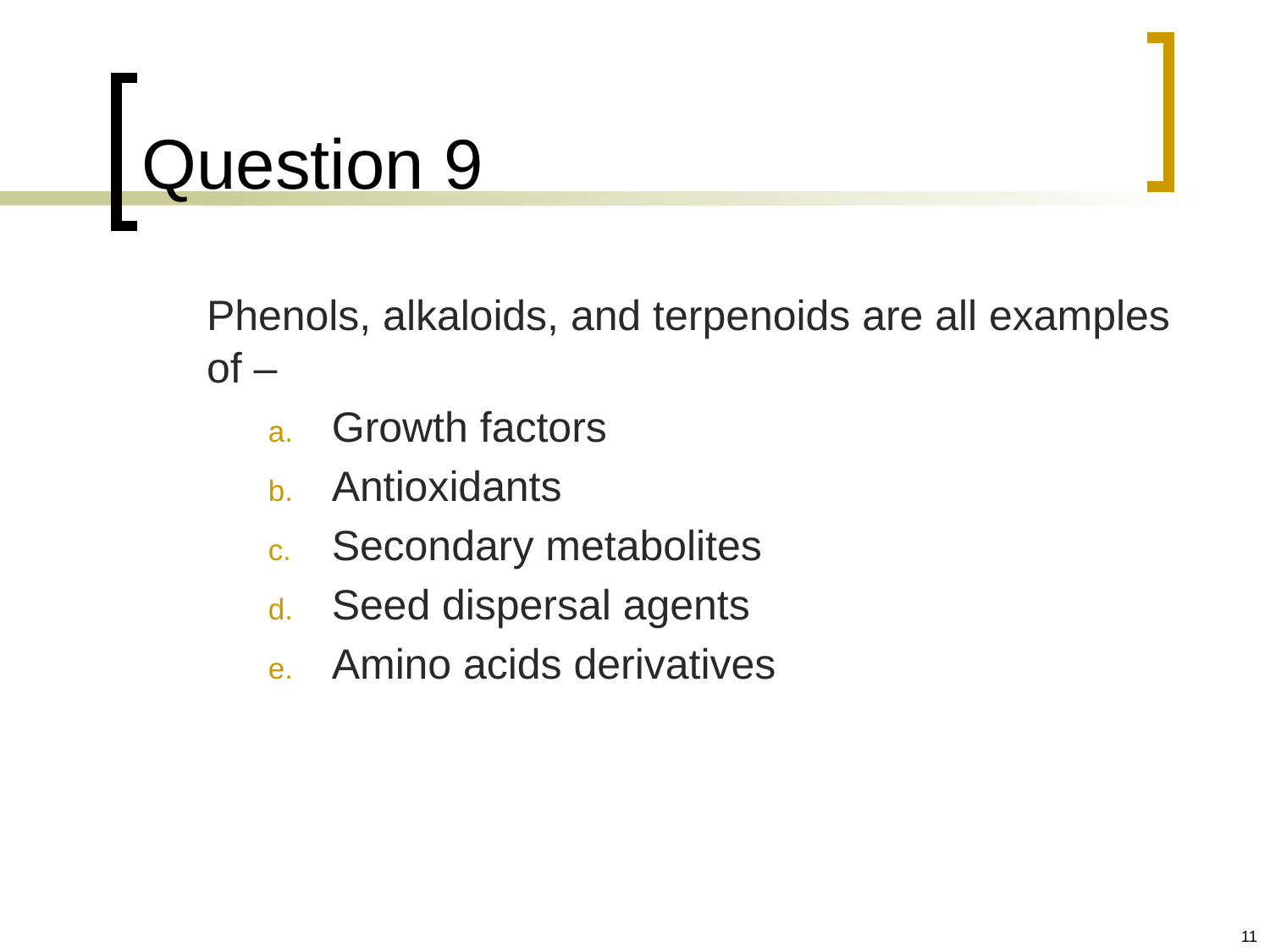

# Question 9
	Phenols, alkaloids, and terpenoids are all examples of –
Growth factors
Antioxidants
Secondary metabolites
Seed dispersal agents
Amino acids derivatives